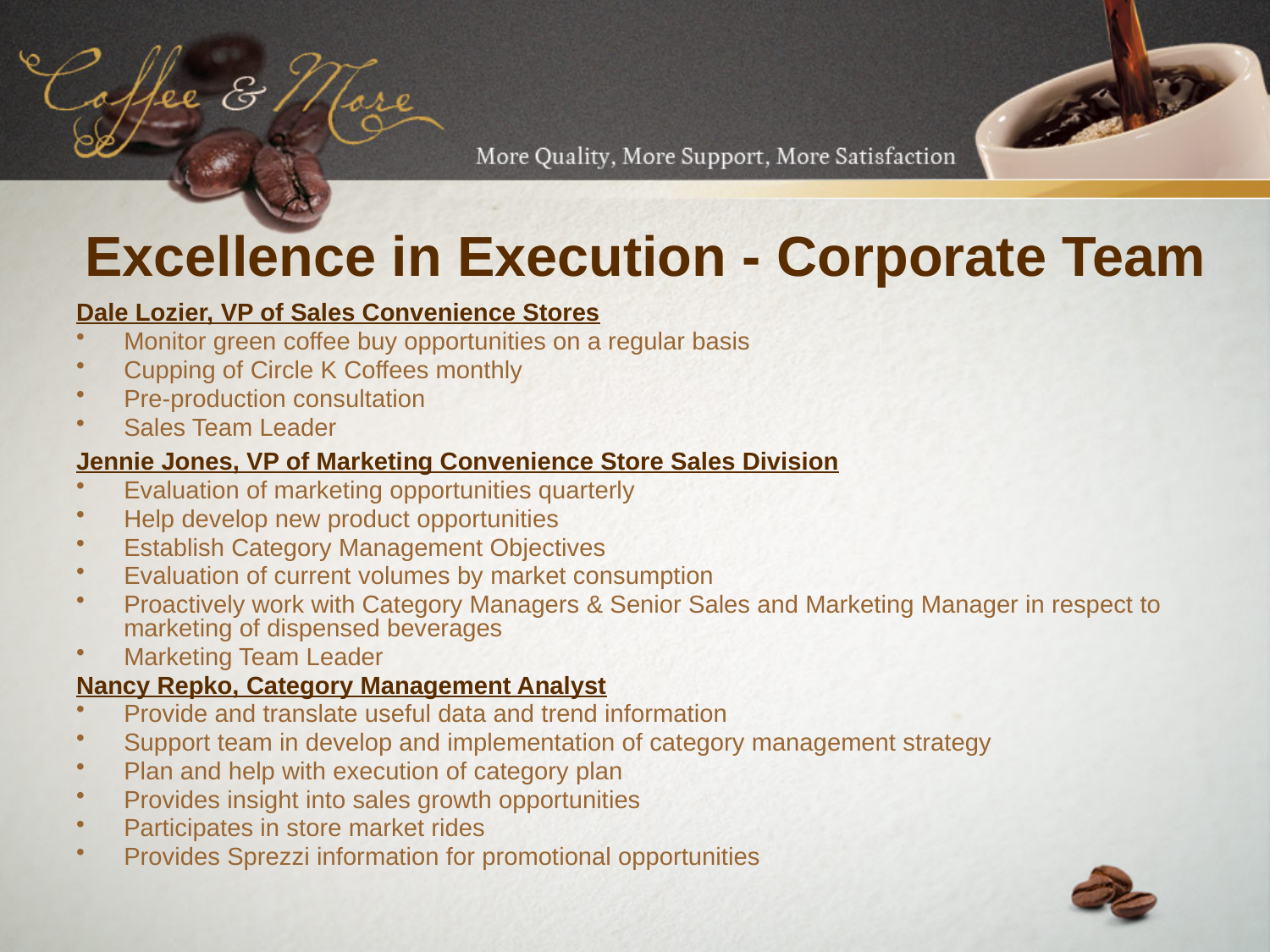

# Excellence in Execution - Corporate Team
Dale Lozier, VP of Sales Convenience Stores
Monitor green coffee buy opportunities on a regular basis
Cupping of Circle K Coffees monthly
Pre-production consultation
Sales Team Leader
Jennie Jones, VP of Marketing Convenience Store Sales Division
Evaluation of marketing opportunities quarterly
Help develop new product opportunities
Establish Category Management Objectives
Evaluation of current volumes by market consumption
Proactively work with Category Managers & Senior Sales and Marketing Manager in respect to marketing of dispensed beverages
Marketing Team Leader
Nancy Repko, Category Management Analyst
Provide and translate useful data and trend information
Support team in develop and implementation of category management strategy
Plan and help with execution of category plan
Provides insight into sales growth opportunities
Participates in store market rides
Provides Sprezzi information for promotional opportunities